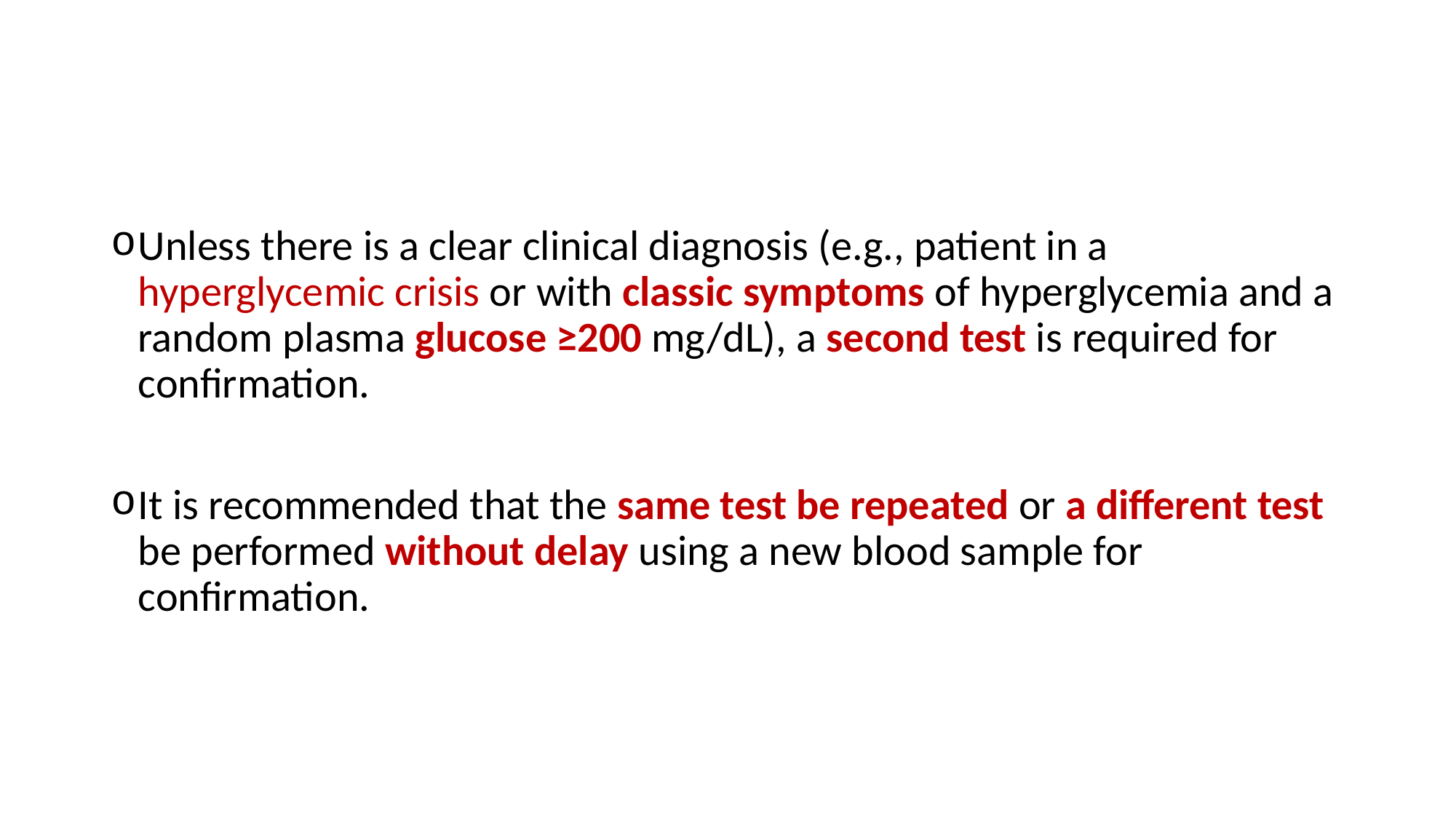

#
Unless there is a clear clinical diagnosis (e.g., patient in a hyperglycemic crisis or with classic symptoms of hyperglycemia and a random plasma glucose ≥200 mg/dL), a second test is required for confirmation.

It is recommended that the same test be repeated or a different test be performed without delay using a new blood sample for confirmation.